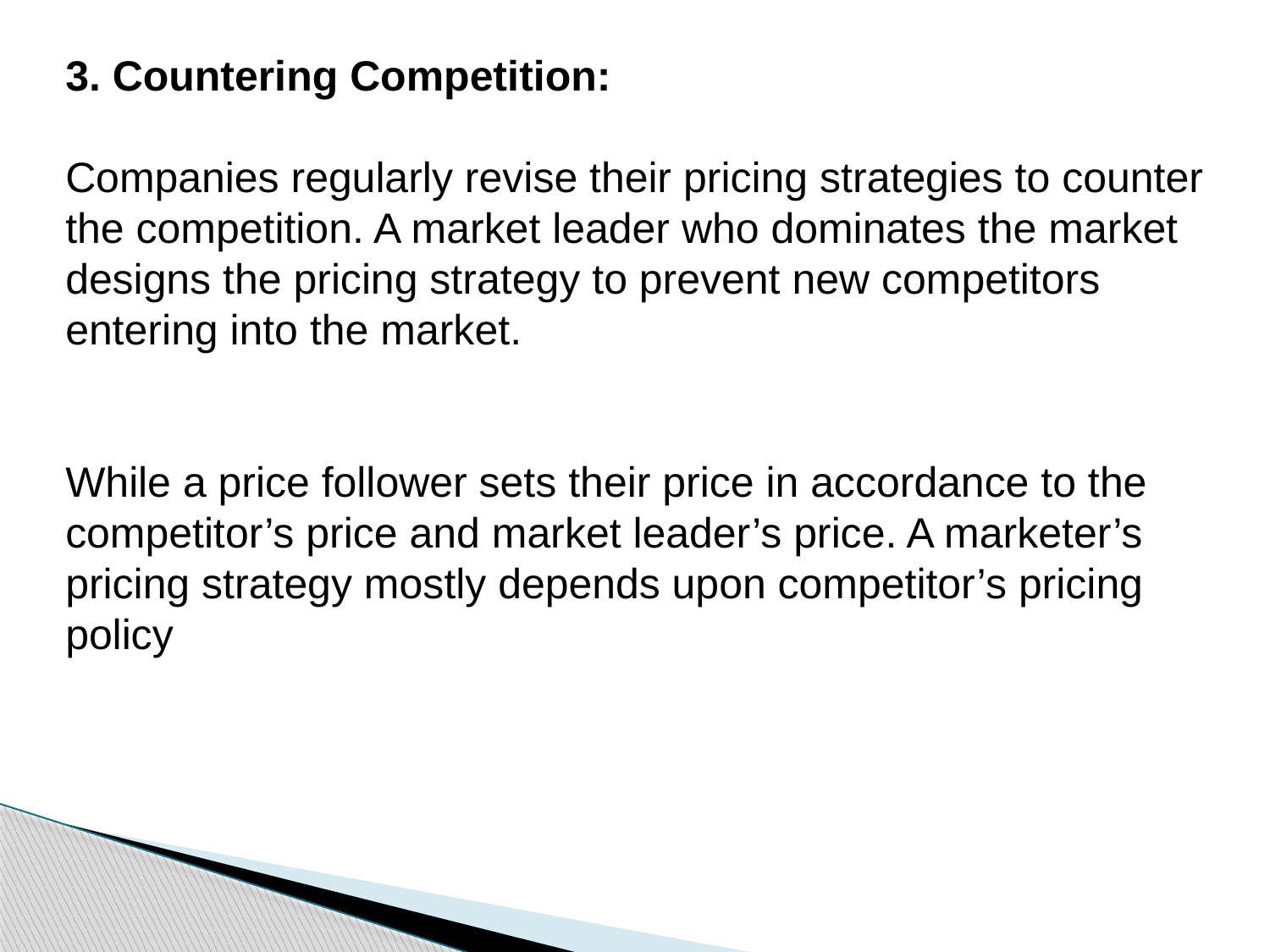

3. Countering Competition:

Companies regularly revise their pricing strategies to counter the competition. A market leader who dominates the market designs the pricing strategy to prevent new competitors entering into the market.

While a price follower sets their price in accordance to the competitor’s price and market leader’s price. A marketer’s pricing strategy mostly depends upon competitor’s pricing policy